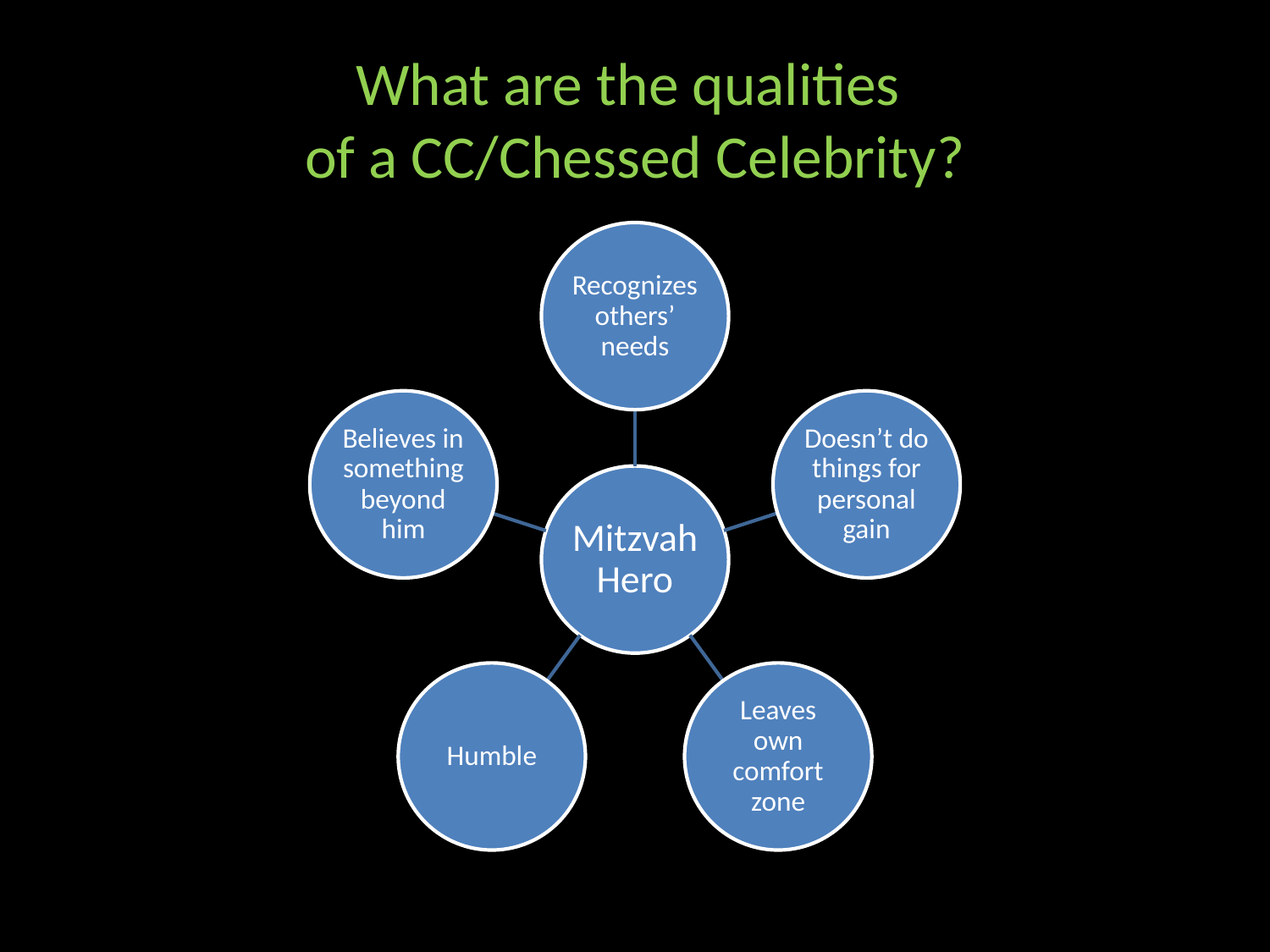

# What are the qualities of a CC/Chessed Celebrity?
Mitzvah Hero

Recognizes others’ needs

Doesn’t do things for personal gain

Leaves own comfort zone

Humble

Believes in something beyond him